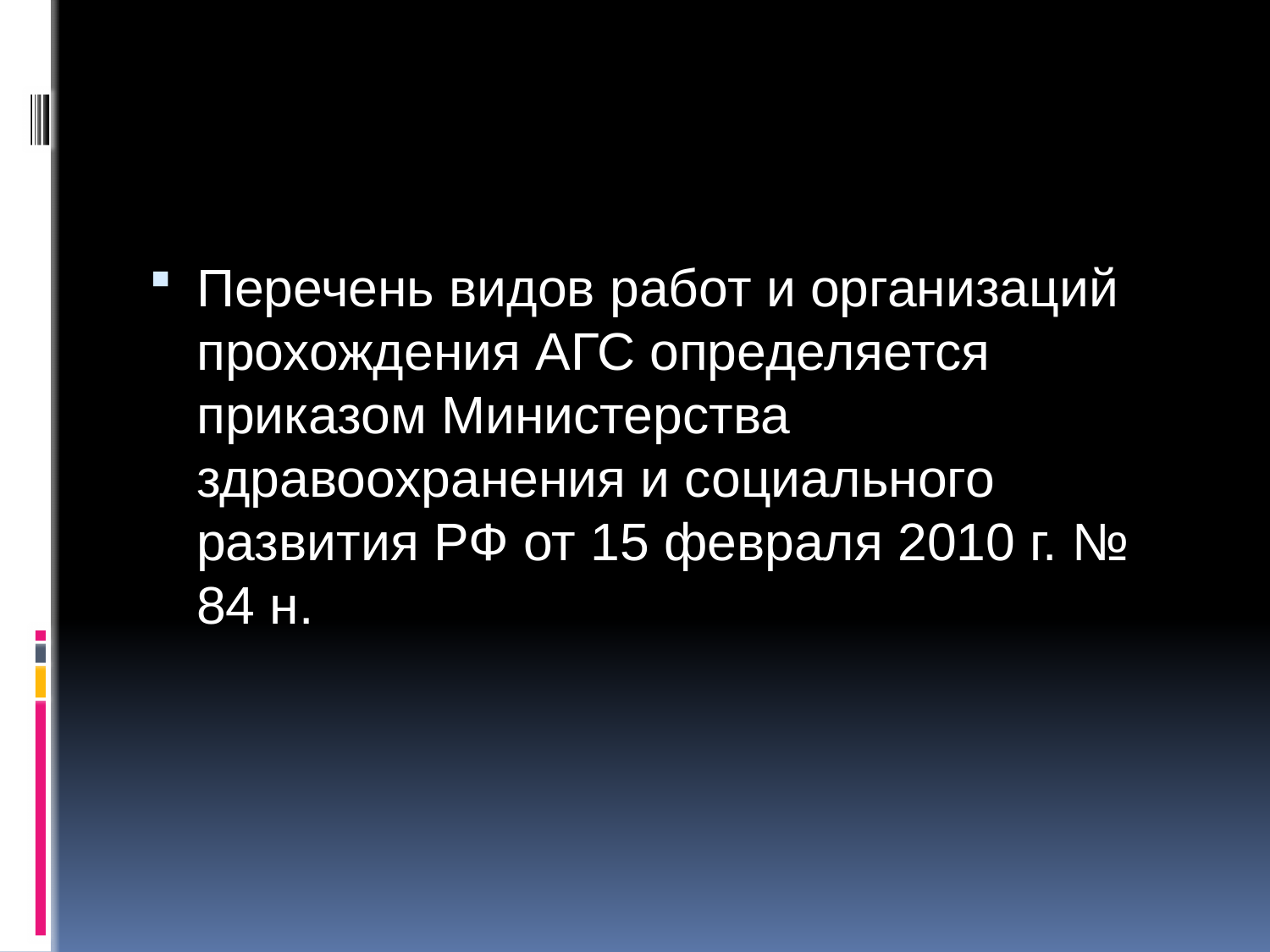

#
Перечень видов работ и организаций прохождения АГС определяется приказом Министерства здравоохранения и социального развития РФ от 15 февраля 2010 г. № 84 н.